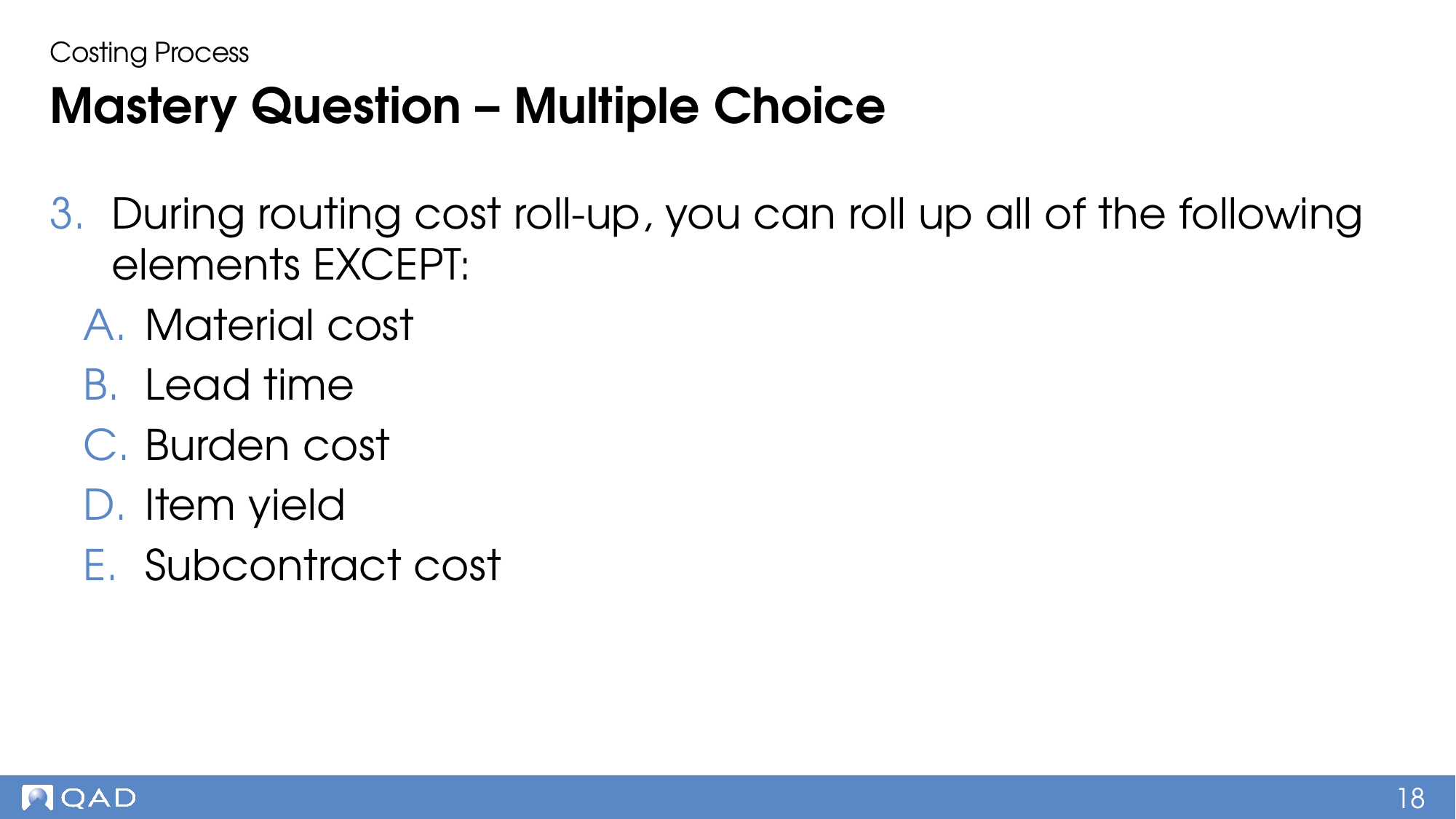

Costing Process
# Mastery Question – Multiple Choice
During routing cost roll-up, you can roll up all of the following elements EXCEPT:
Material cost
Lead time
Burden cost
Item yield
Subcontract cost
18